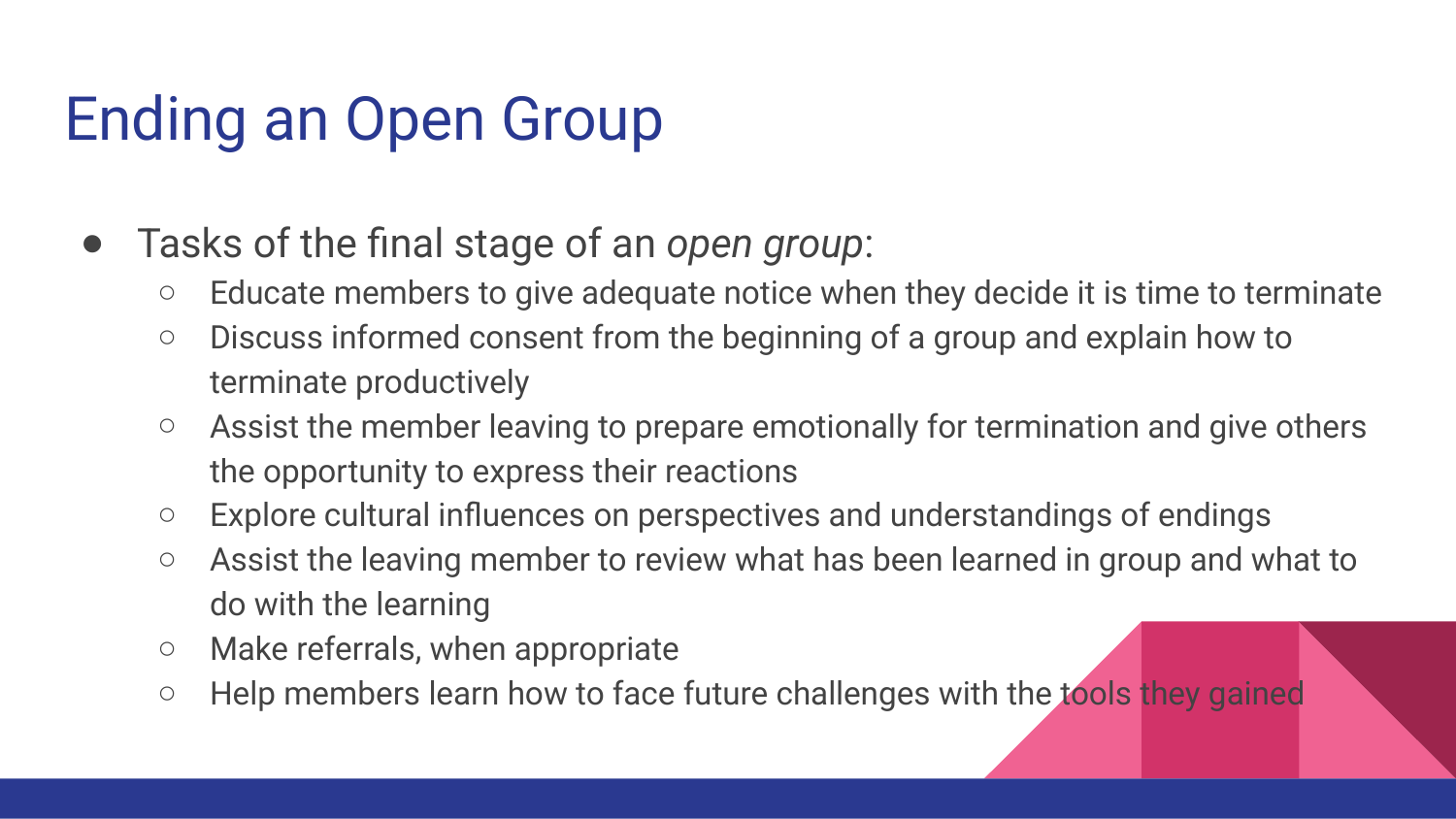

# Ending an Open Group
Tasks of the final stage of an open group:
Educate members to give adequate notice when they decide it is time to terminate
Discuss informed consent from the beginning of a group and explain how to terminate productively
Assist the member leaving to prepare emotionally for termination and give others the opportunity to express their reactions
Explore cultural influences on perspectives and understandings of endings
Assist the leaving member to review what has been learned in group and what to do with the learning
Make referrals, when appropriate
Help members learn how to face future challenges with the tools they gained